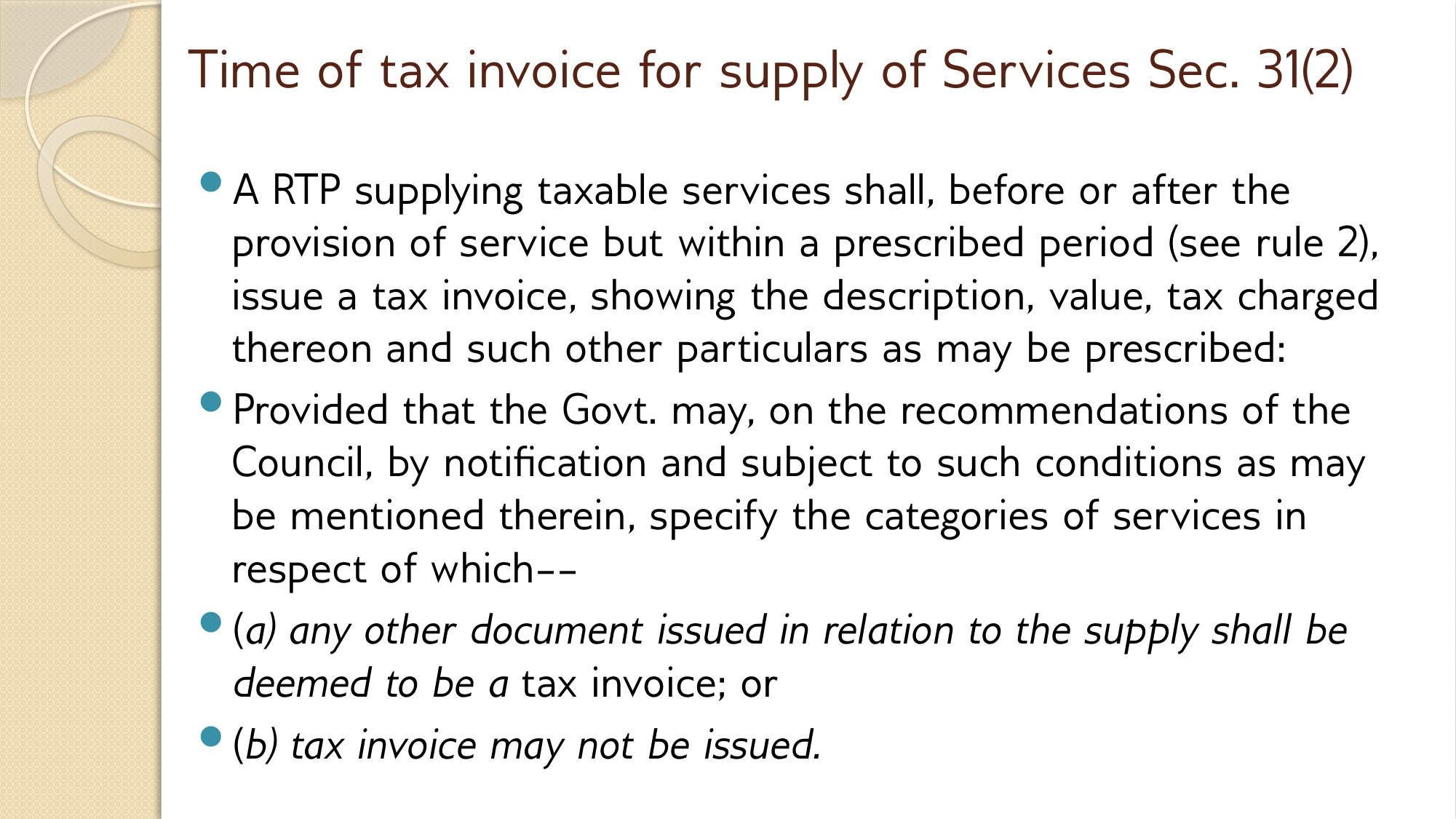

# Time of tax invoice for supply of Services Sec. 31(2)
A RTP supplying taxable services shall, before or after the provision of service but within a prescribed period (see rule 2), issue a tax invoice, showing the description, value, tax charged thereon and such other particulars as may be prescribed:
Provided that the Govt. may, on the recommendations of the Council, by notification and subject to such conditions as may be mentioned therein, specify the categories of services in respect of which––
(a) any other document issued in relation to the supply shall be deemed to be a tax invoice; or
(b) tax invoice may not be issued.